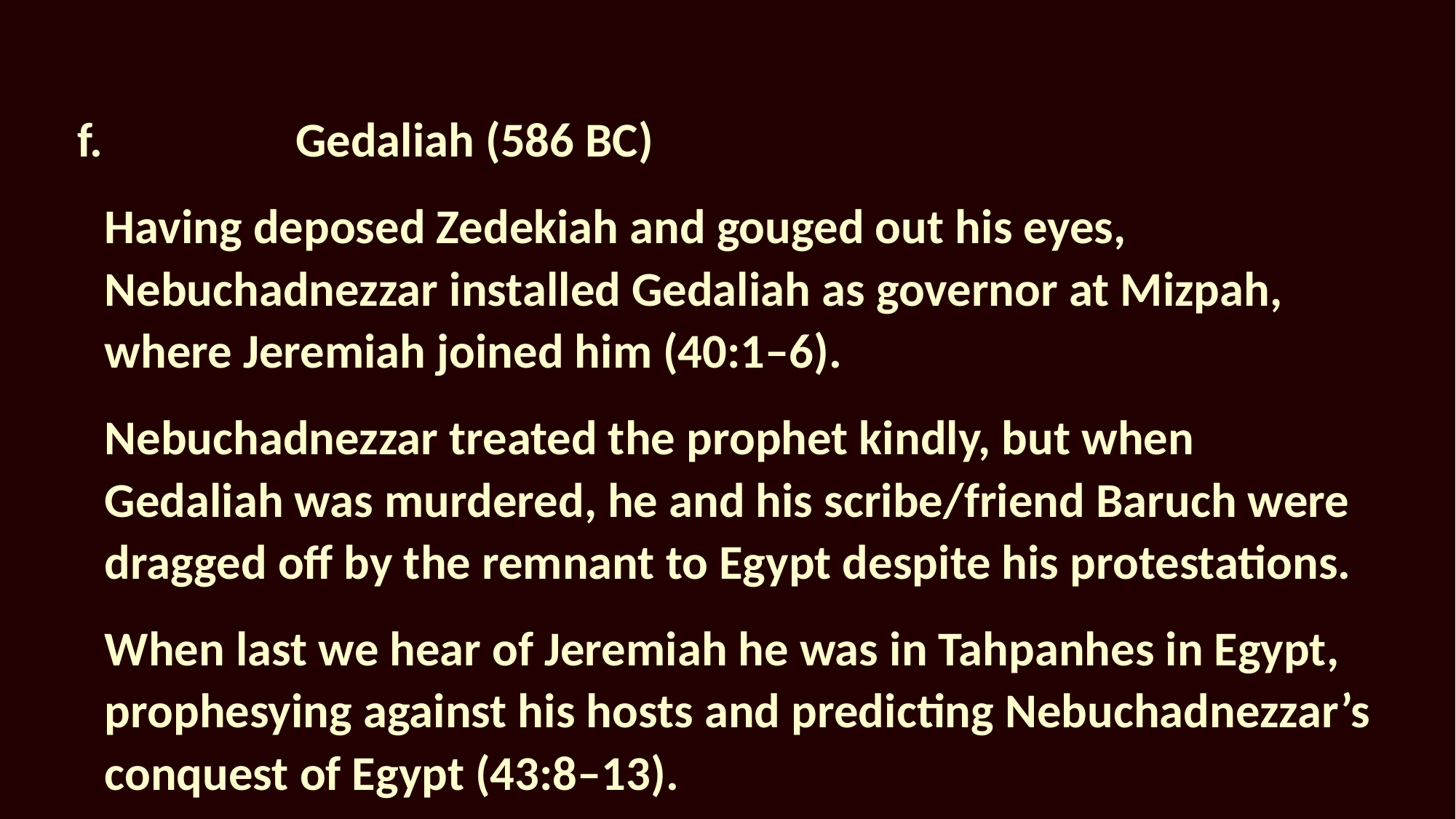

f.		Gedaliah (586 BC)
Having deposed Zedekiah and gouged out his eyes, Nebuchadnezzar installed Gedaliah as governor at Mizpah, where Jeremiah joined him (40:1–6).
Nebuchadnezzar treated the prophet kindly, but when Gedaliah was murdered, he and his scribe/friend Baruch were dragged off by the remnant to Egypt despite his protestations.
When last we hear of Jeremiah he was in Tahpanhes in Egypt, prophesying against his hosts and predicting Nebuchadnezzar’s conquest of Egypt (43:8–13).